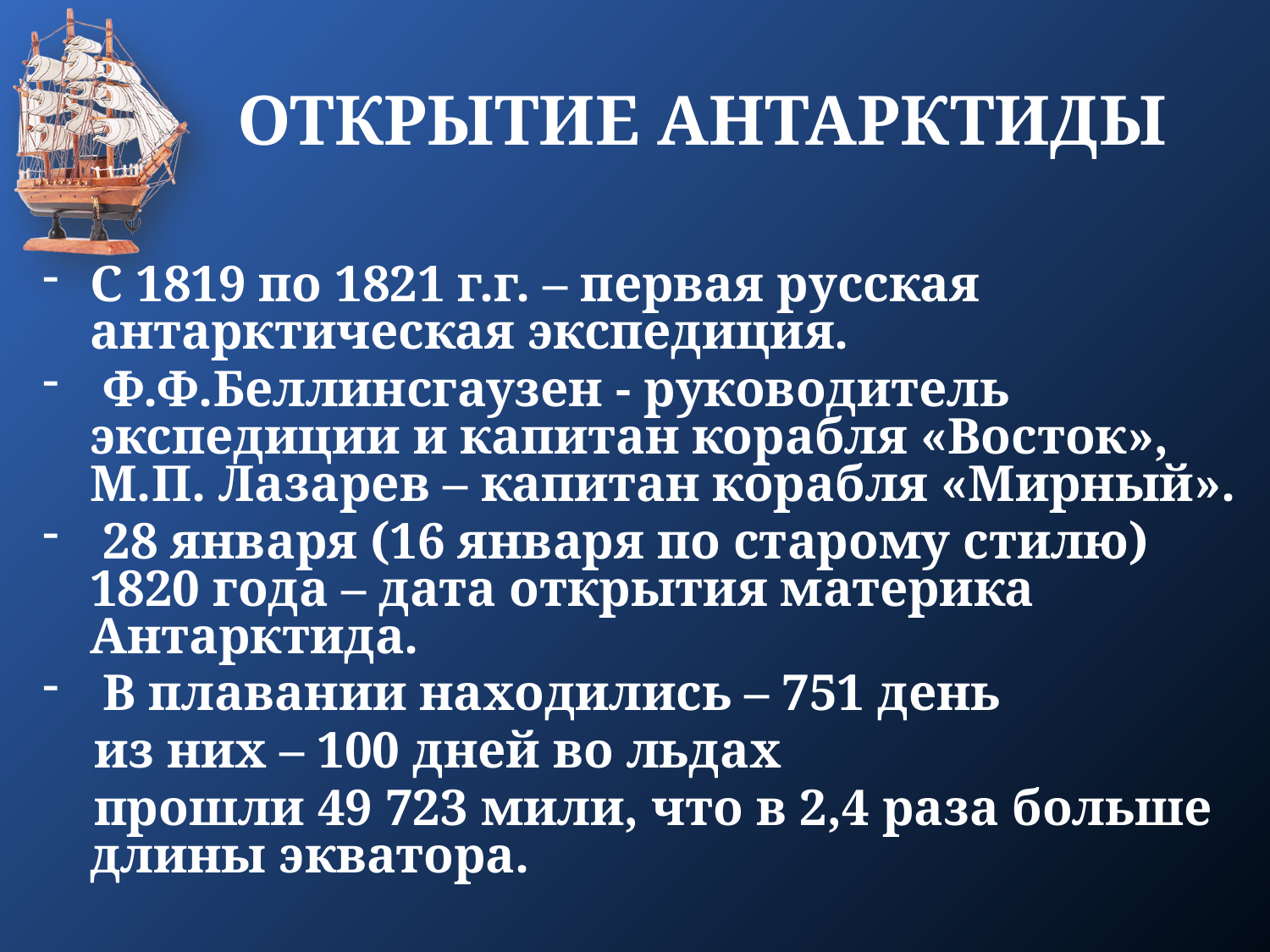

# Открытие Антарктиды
С 1819 по 1821 г.г. – первая русская антарктическая экспедиция.
 Ф.Ф.Беллинсгаузен - руководитель экспедиции и капитан корабля «Восток»,  М.П. Лазарев – капитан корабля «Мирный».
 28 января (16 января по старому стилю) 1820 года – дата открытия материка Антарктида.
 В плавании находились – 751 день
    из них – 100 дней во льдах
    прошли 49 723 мили, что в 2,4 раза больше длины экватора.